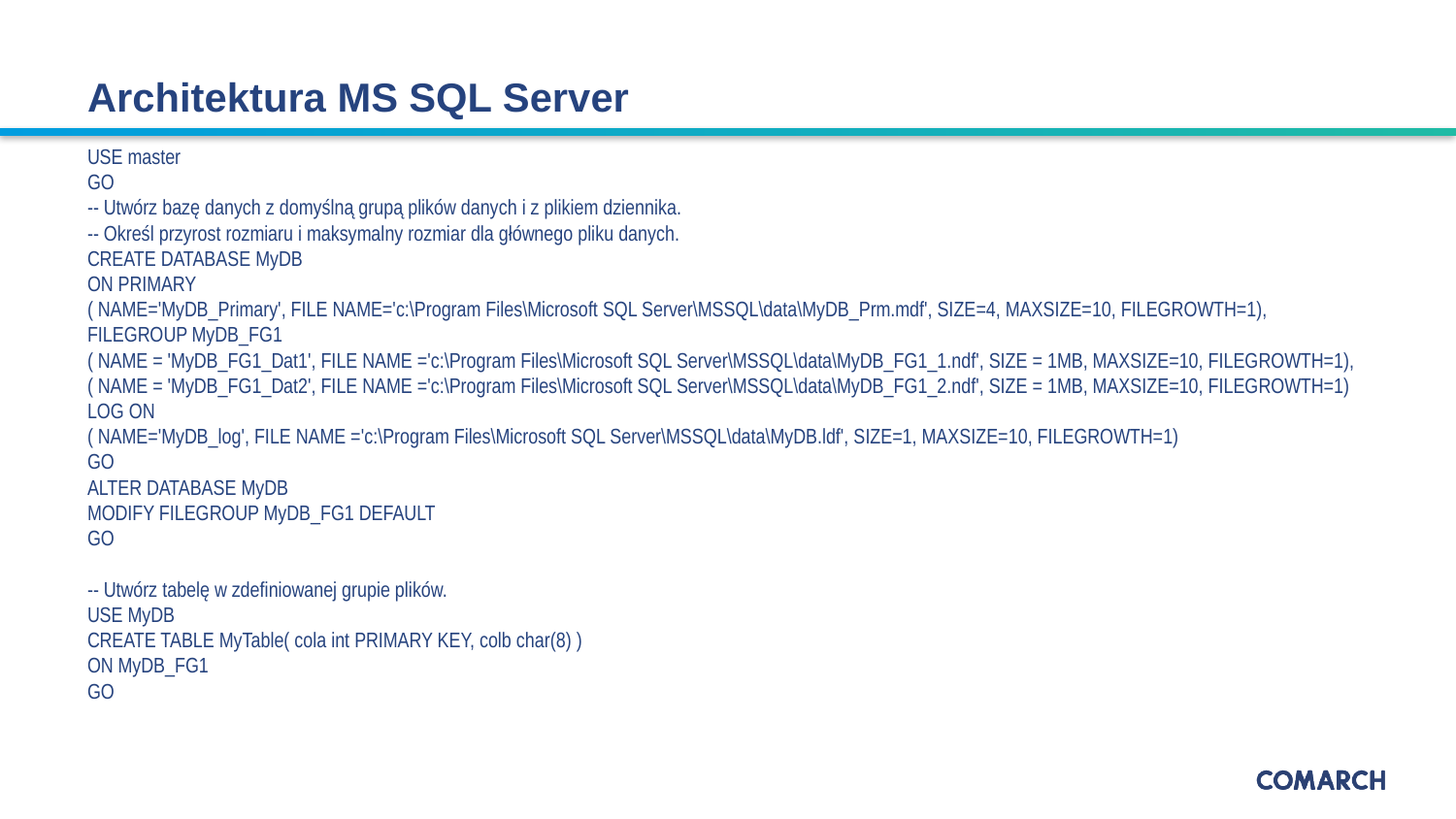

# Architektura MS SQL Server
USE master
GO
-- Utwórz bazę danych z domyślną grupą plików danych i z plikiem dziennika.
-- Określ przyrost rozmiaru i maksymalny rozmiar dla głównego pliku danych.
CREATE DATABASE MyDB
ON PRIMARY
( NAME='MyDB_Primary', FILE NAME='c:\Program Files\Microsoft SQL Server\MSSQL\data\MyDB_Prm.mdf', SIZE=4, MAXSIZE=10, FILEGROWTH=1), 
FILEGROUP MyDB_FG1
( NAME = 'MyDB_FG1_Dat1', FILE NAME ='c:\Program Files\Microsoft SQL Server\MSSQL\data\MyDB_FG1_1.ndf', SIZE = 1MB, MAXSIZE=10, FILEGROWTH=1),
( NAME = 'MyDB_FG1_Dat2', FILE NAME ='c:\Program Files\Microsoft SQL Server\MSSQL\data\MyDB_FG1_2.ndf', SIZE = 1MB, MAXSIZE=10, FILEGROWTH=1)
LOG ON
( NAME='MyDB_log', FILE NAME ='c:\Program Files\Microsoft SQL Server\MSSQL\data\MyDB.ldf', SIZE=1, MAXSIZE=10, FILEGROWTH=1)
GO
ALTER DATABASE MyDB 
MODIFY FILEGROUP MyDB_FG1 DEFAULT
GO
-- Utwórz tabelę w zdefiniowanej grupie plików.
USE MyDB
CREATE TABLE MyTable( cola int PRIMARY KEY, colb char(8) )
ON MyDB_FG1
GO